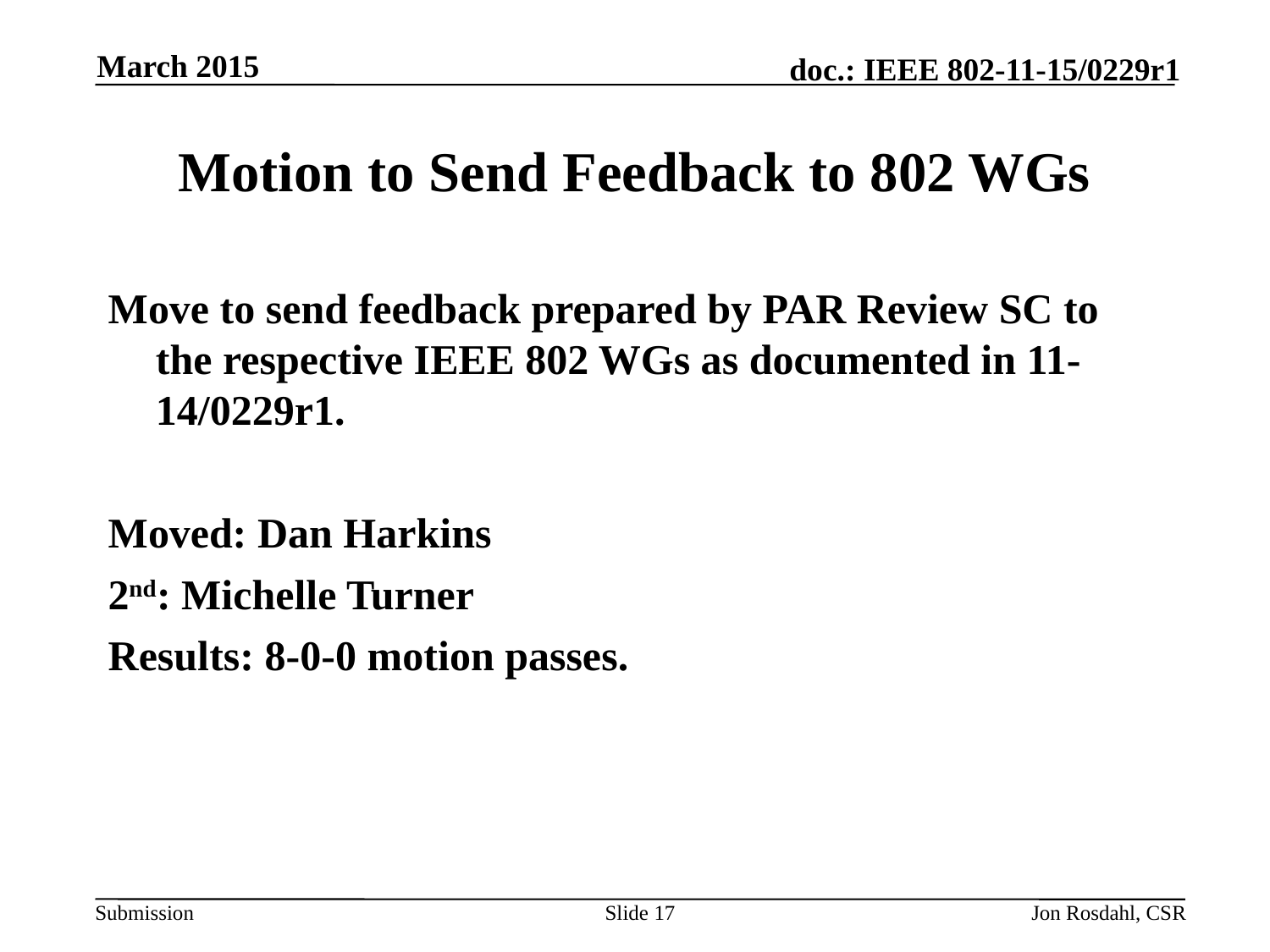

March 2015
# Motion to Send Feedback to 802 WGs
Move to send feedback prepared by PAR Review SC to the respective IEEE 802 WGs as documented in 11-14/0229r1.

Moved: Dan Harkins
2nd: Michelle Turner
Results: 8-0-0 motion passes.

Slide 17
Jon Rosdahl, CSR